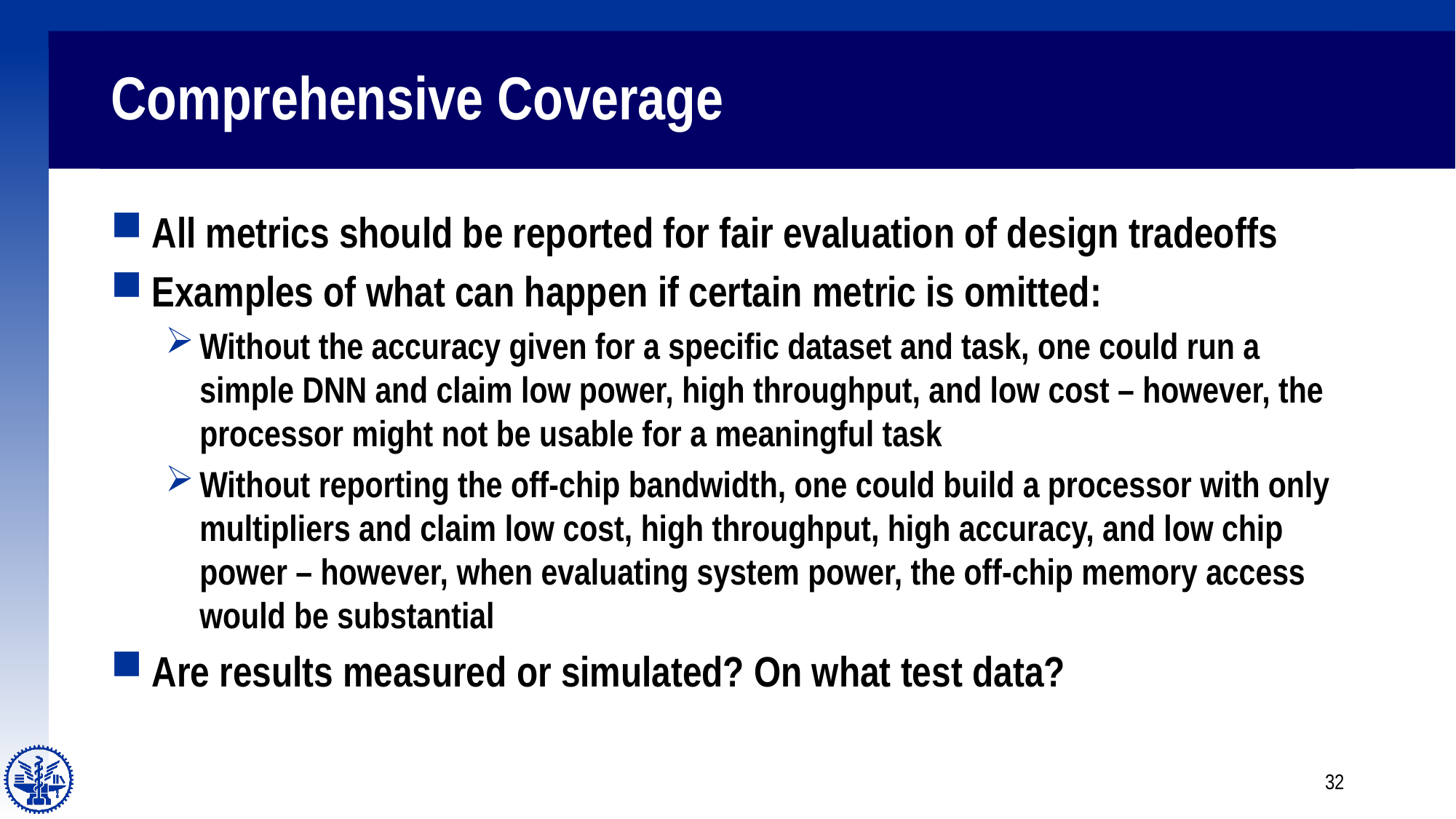

# Comprehensive Coverage
All metrics should be reported for fair evaluation of design tradeoffs
Examples of what can happen if certain metric is omitted:
Without the accuracy given for a specific dataset and task, one could run a simple DNN and claim low power, high throughput, and low cost – however, the processor might not be usable for a meaningful task
Without reporting the off-chip bandwidth, one could build a processor with only multipliers and claim low cost, high throughput, high accuracy, and low chip power – however, when evaluating system power, the off-chip memory access would be substantial
Are results measured or simulated? On what test data?
32